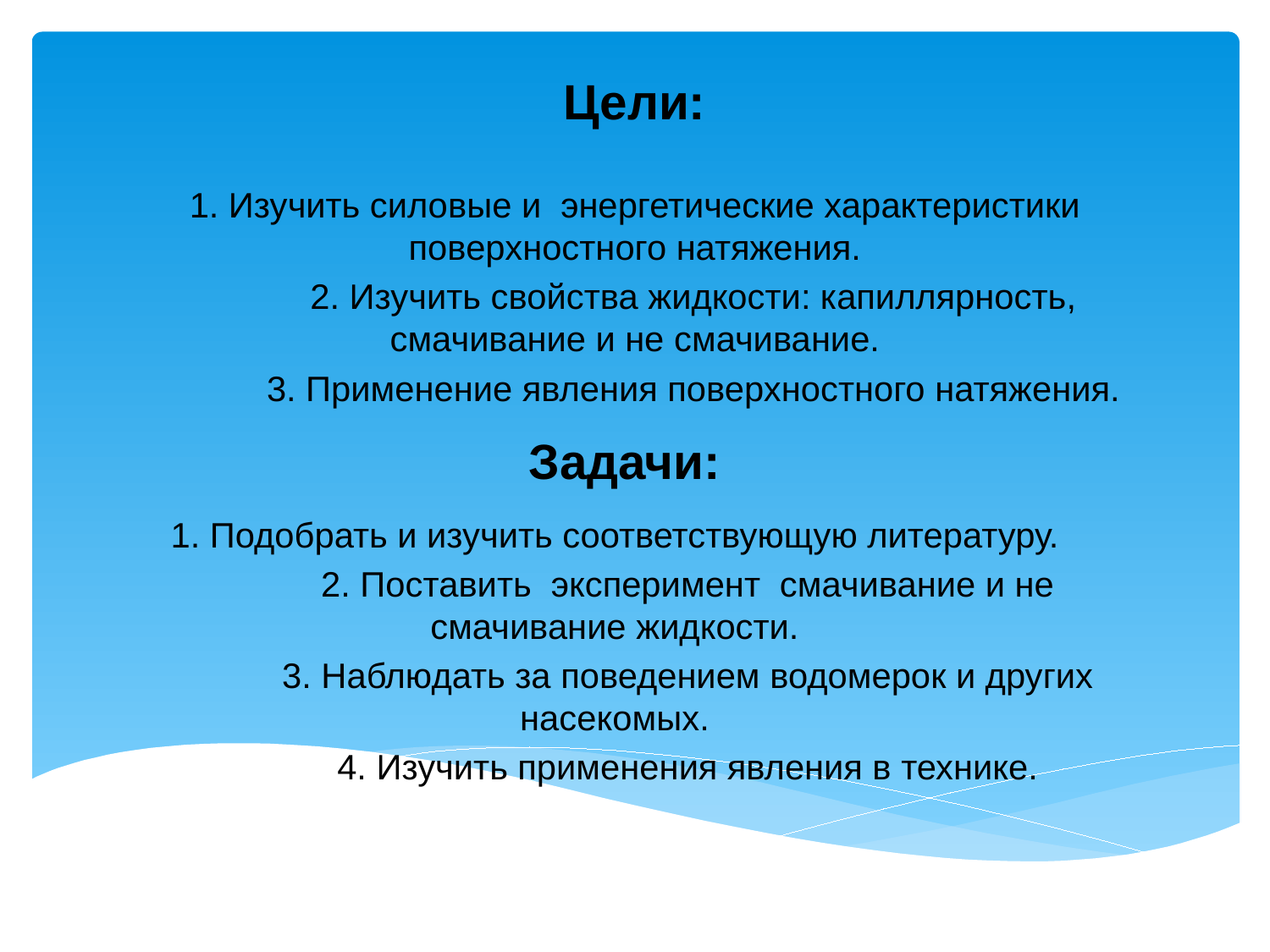

# Цели:
1. Изучить силовые и  энергетические характеристики поверхностного натяжения.
            2. Изучить свойства жидкости: капиллярность, смачивание и не смачивание.
            3. Применение явления поверхностного натяжения.
Задачи:
1. Подобрать и изучить соответствующую литературу.
               2. Поставить  эксперимент  смачивание и не смачивание жидкости.
               3. Наблюдать за поведением водомерок и других насекомых.
               4. Изучить применения явления в технике.